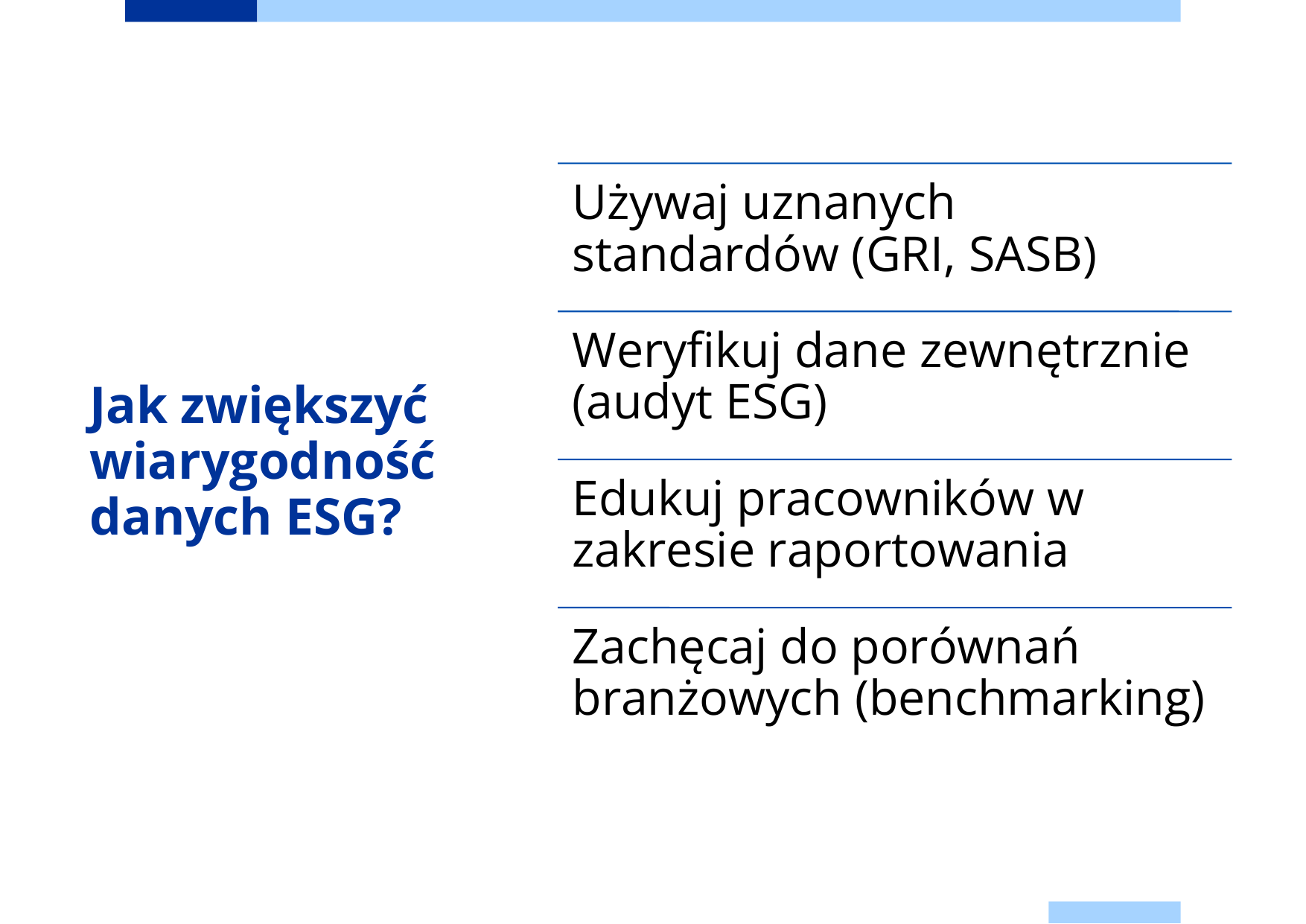

# Jak zwiększyć wiarygodność danych ESG?
Używaj uznanych standardów (GRI, SASB)
Weryfikuj dane zewnętrznie (audyt ESG)
Edukuj pracowników w zakresie raportowania
Zachęcaj do porównań branżowych (benchmarking)